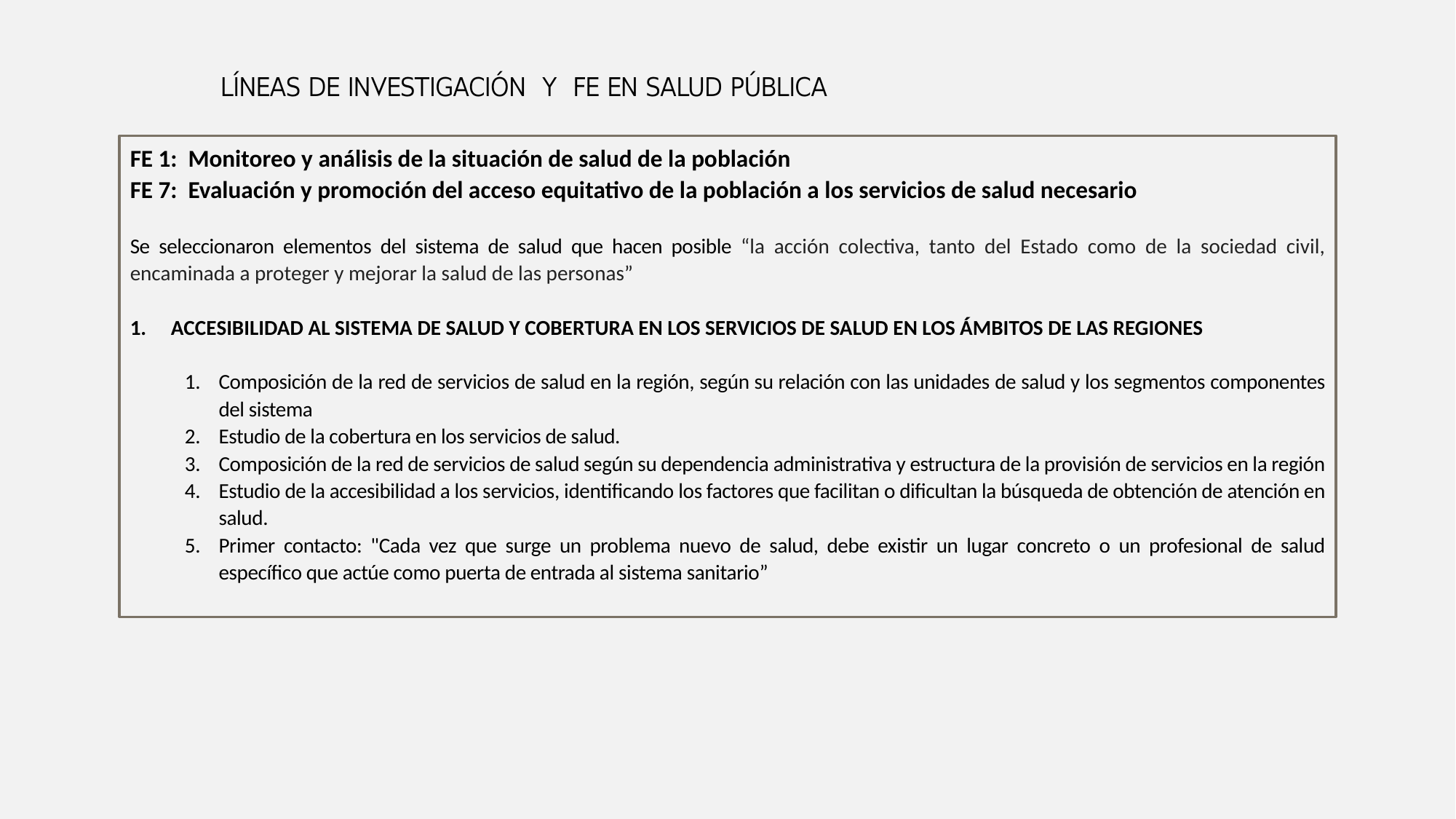

LÍNEAS DE INVESTIGACIÓN  Y  FE EN SALUD PÚBLICA
FE 1:  Monitoreo y análisis de la situación de salud de la población
FE 7:  Evaluación y promoción del acceso equitativo de la población a los servicios de salud necesario

Se seleccionaron elementos del sistema de salud que hacen posible “la acción colectiva, tanto del Estado como de la sociedad civil, encaminada a proteger y mejorar la salud de las personas”

ACCESIBILIDAD AL SISTEMA DE SALUD Y COBERTURA EN LOS SERVICIOS DE SALUD EN LOS ÁMBITOS DE LAS REGIONES

Composición de la red de servicios de salud en la región, según su relación con las unidades de salud y los segmentos componentes del sistema
Estudio de la cobertura en los servicios de salud.
Composición de la red de servicios de salud según su dependencia administrativa y estructura de la provisión de servicios en la región
Estudio de la accesibilidad a los servicios, identificando los factores que facilitan o dificultan la búsqueda de obtención de atención en salud.
Primer contacto: "Cada vez que surge un problema nuevo de salud, debe existir un lugar concreto o un profesional de salud específico que actúe como puerta de entrada al sistema sanitario”